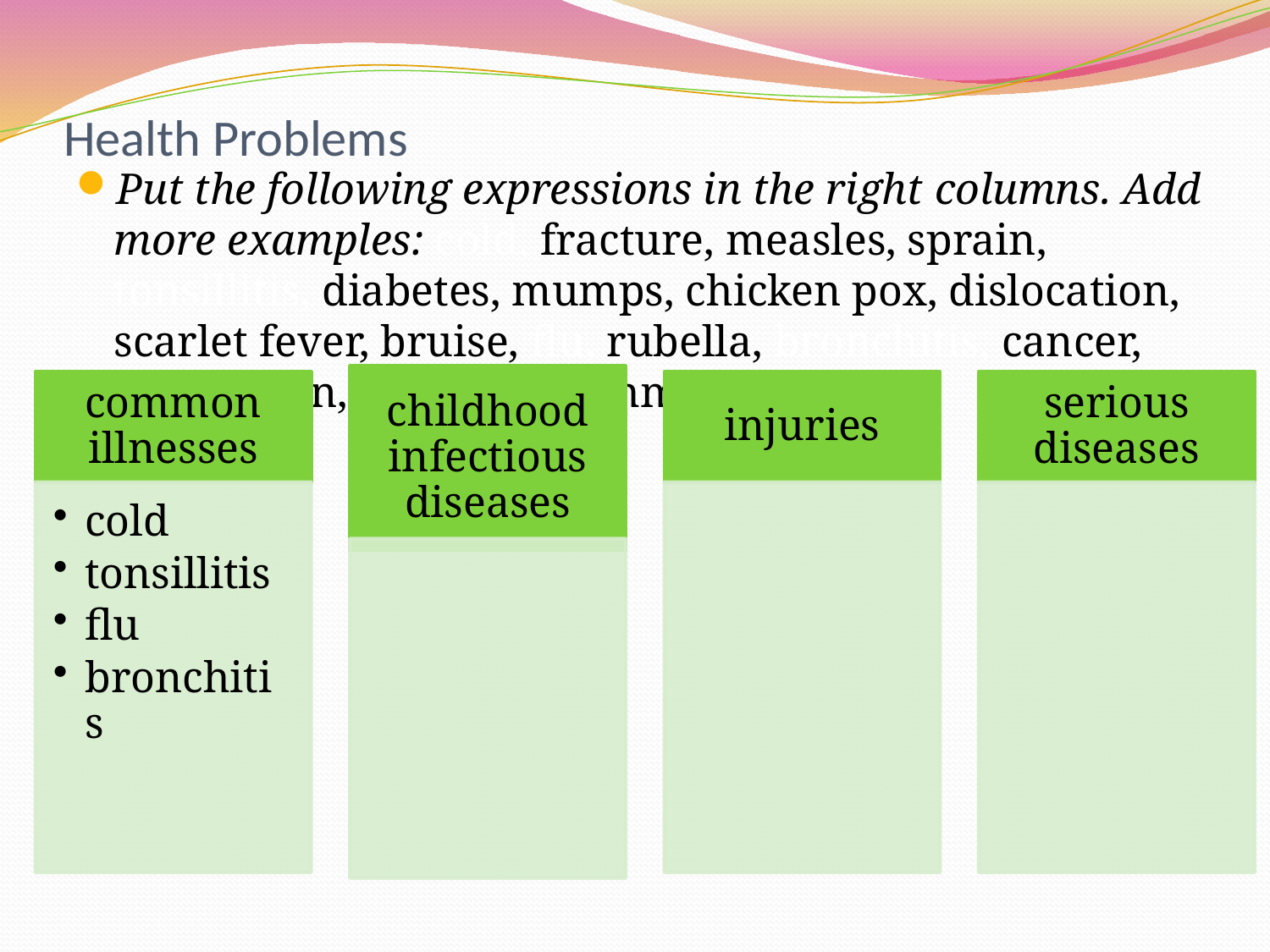

# Health Problems
Put the following expressions in the right columns. Add more examples: cold, fracture, measles, sprain, tonsillitis, diabetes, mumps, chicken pox, dislocation, scarlet fever, bruise, flu, rubella, bronchitis, cancer, concussion, hepatitis, asthma
mole
common illnesses
cold
tonsillitis
flu
bronchitis
childhood infectious diseases

injuries
serious diseases